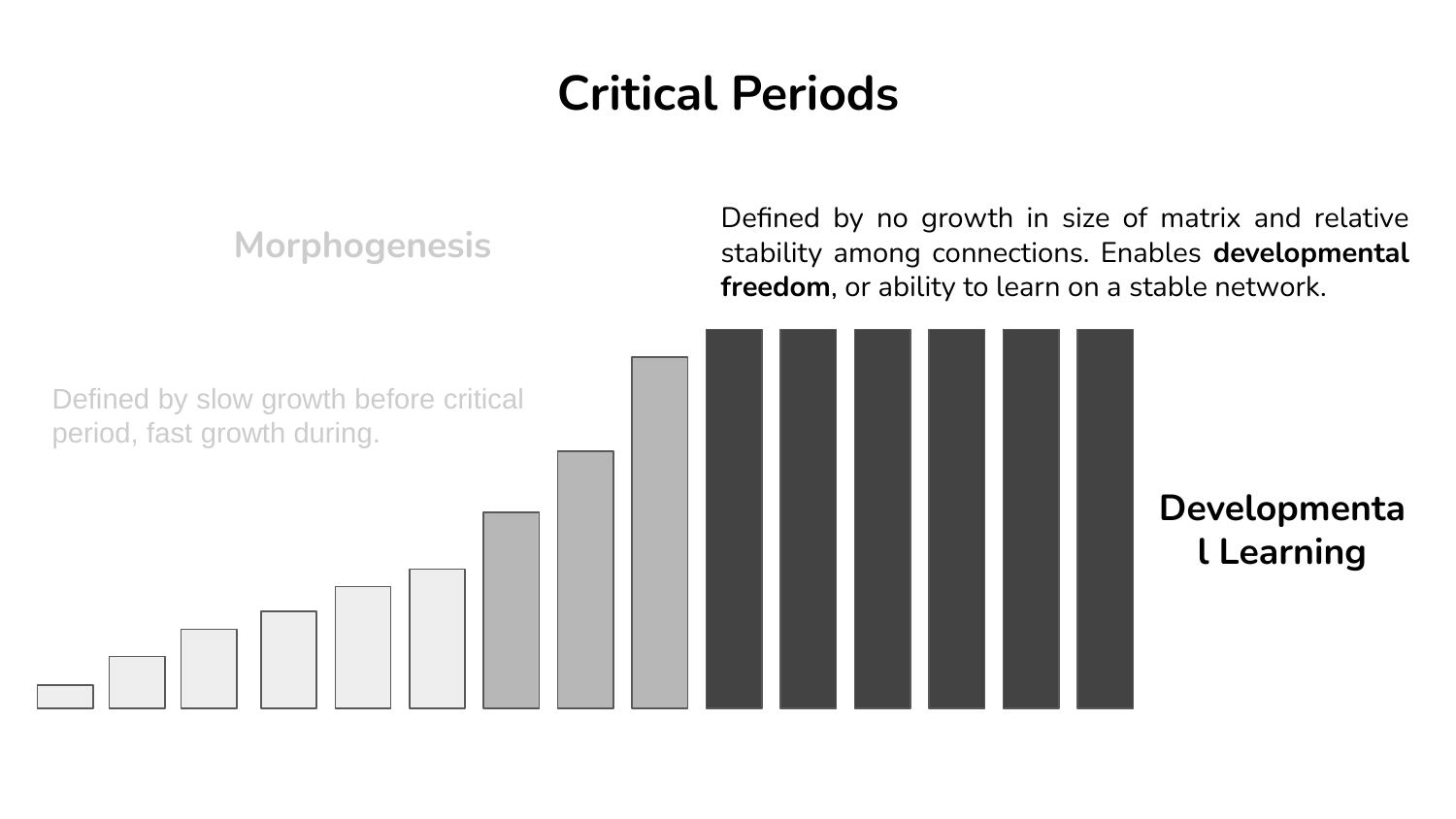

Critical Periods
Defined by no growth in size of matrix and relative stability among connections. Enables developmental freedom, or ability to learn on a stable network.
Morphogenesis

Defined by slow growth before critical period, fast growth during.

Developmental Learning